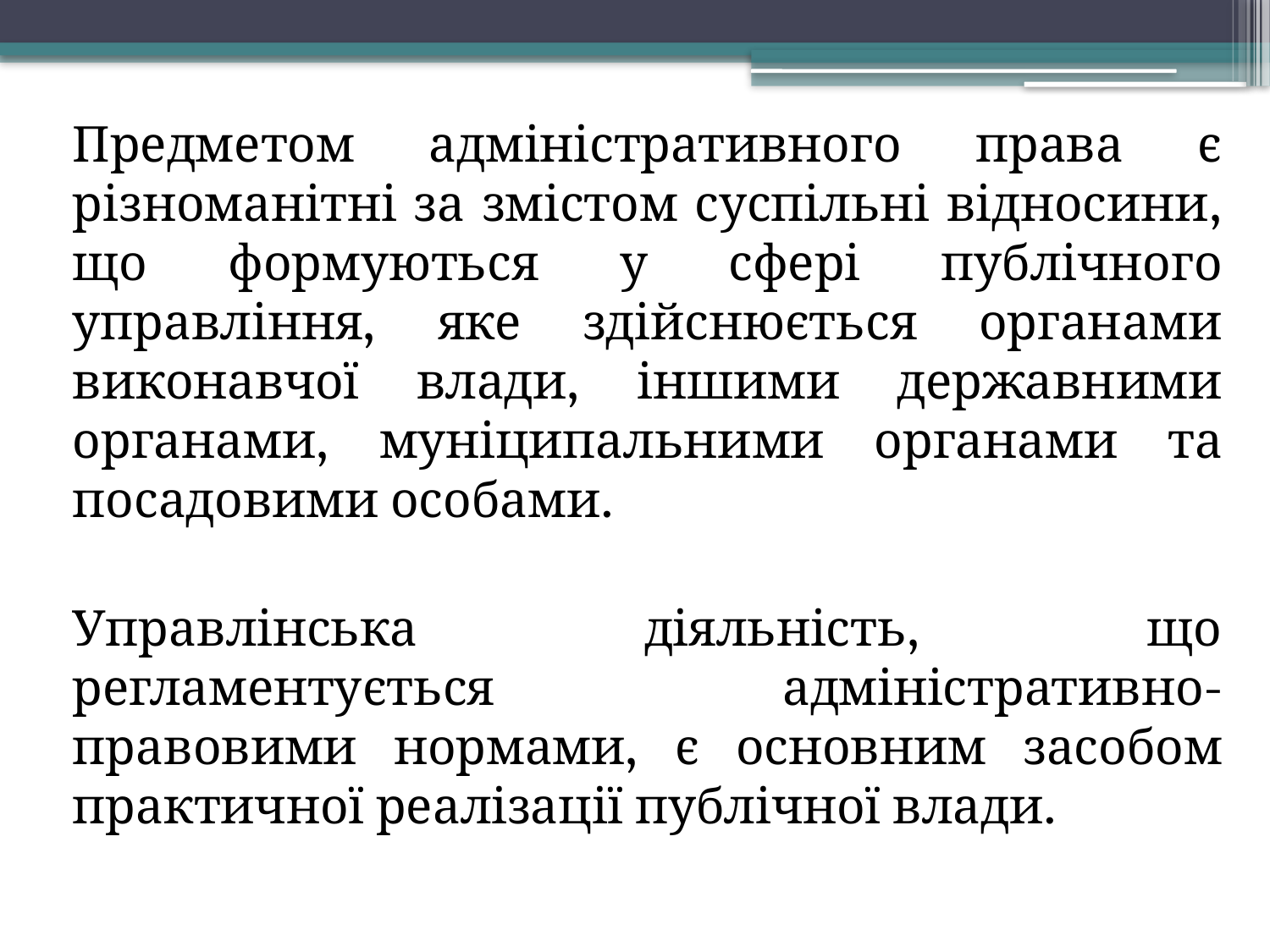

Предметом адміністративного права є різноманітні за змістом суспільні відносини, що формуються у сфері публічного управління, яке здійснюється органами виконавчої влади, іншими державними органами, муніципальними органами та посадовими особами.

Управлінська діяльність, що регламентується адміністративно-правовими нормами, є основним засобом практичної реалізації публічної влади.